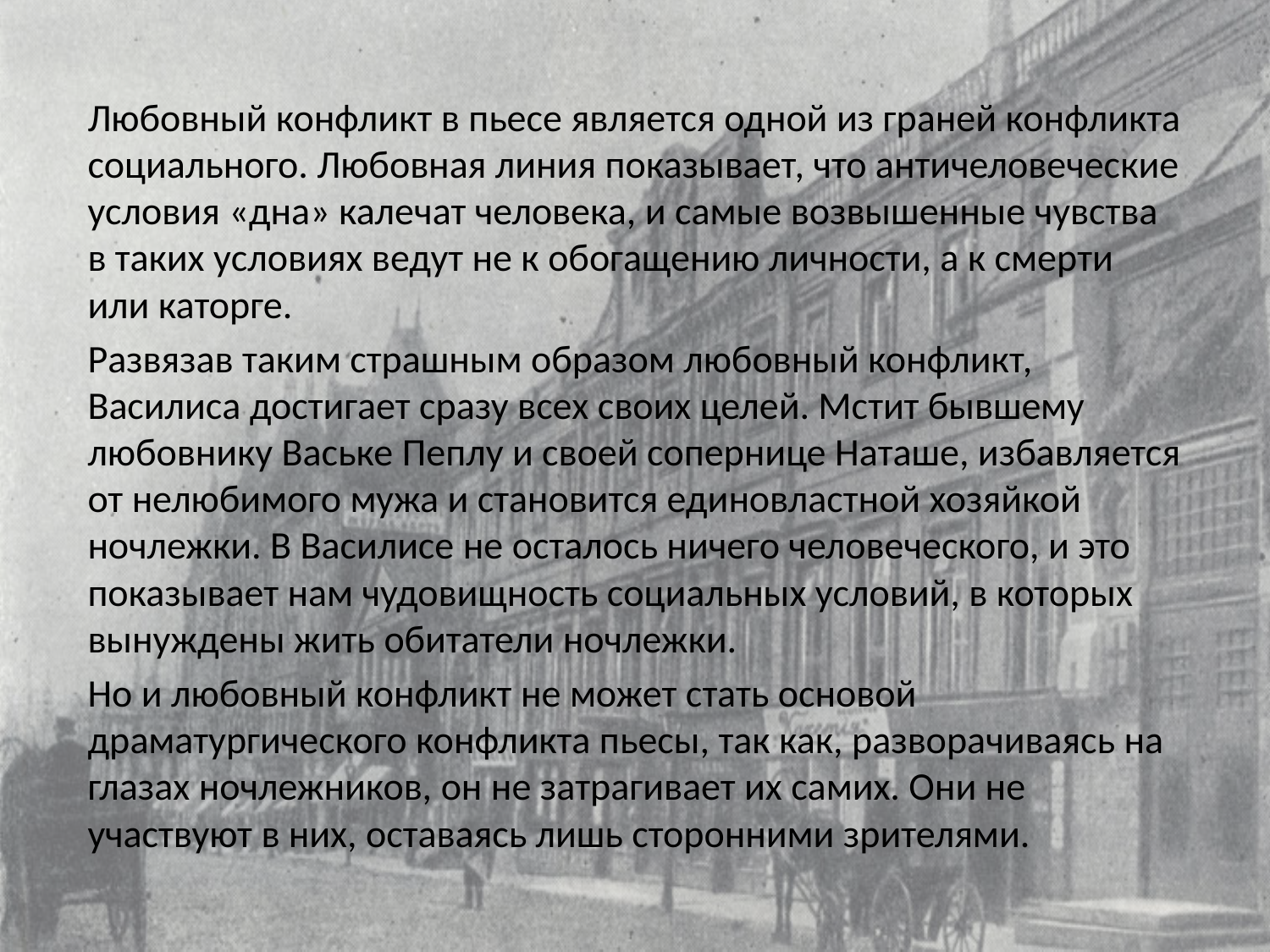

Любовный конфликт в пьесе является одной из граней конфликта социального. Любовная линия показывает, что античеловеческие условия «дна» калечат человека, и самые возвышенные чувства в таких условиях ведут не к обогащению личности, а к смерти или каторге.
Развязав таким страшным образом любовный конфликт, Василиса достигает сразу всех своих целей. Мстит бывшему любовнику Ваське Пеплу и своей сопернице Наташе, избавляется от нелюбимого мужа и становится единовластной хозяйкой ночлежки. В Василисе не осталось ничего человеческого, и это показывает нам чудовищность социальных условий, в которых вынуждены жить обитатели ночлежки.
Но и любовный конфликт не может стать основой драматургического конфликта пьесы, так как, разворачиваясь на глазах ночлежников, он не затрагивает их самих. Они не участвуют в них, оставаясь лишь сторонними зрителями.